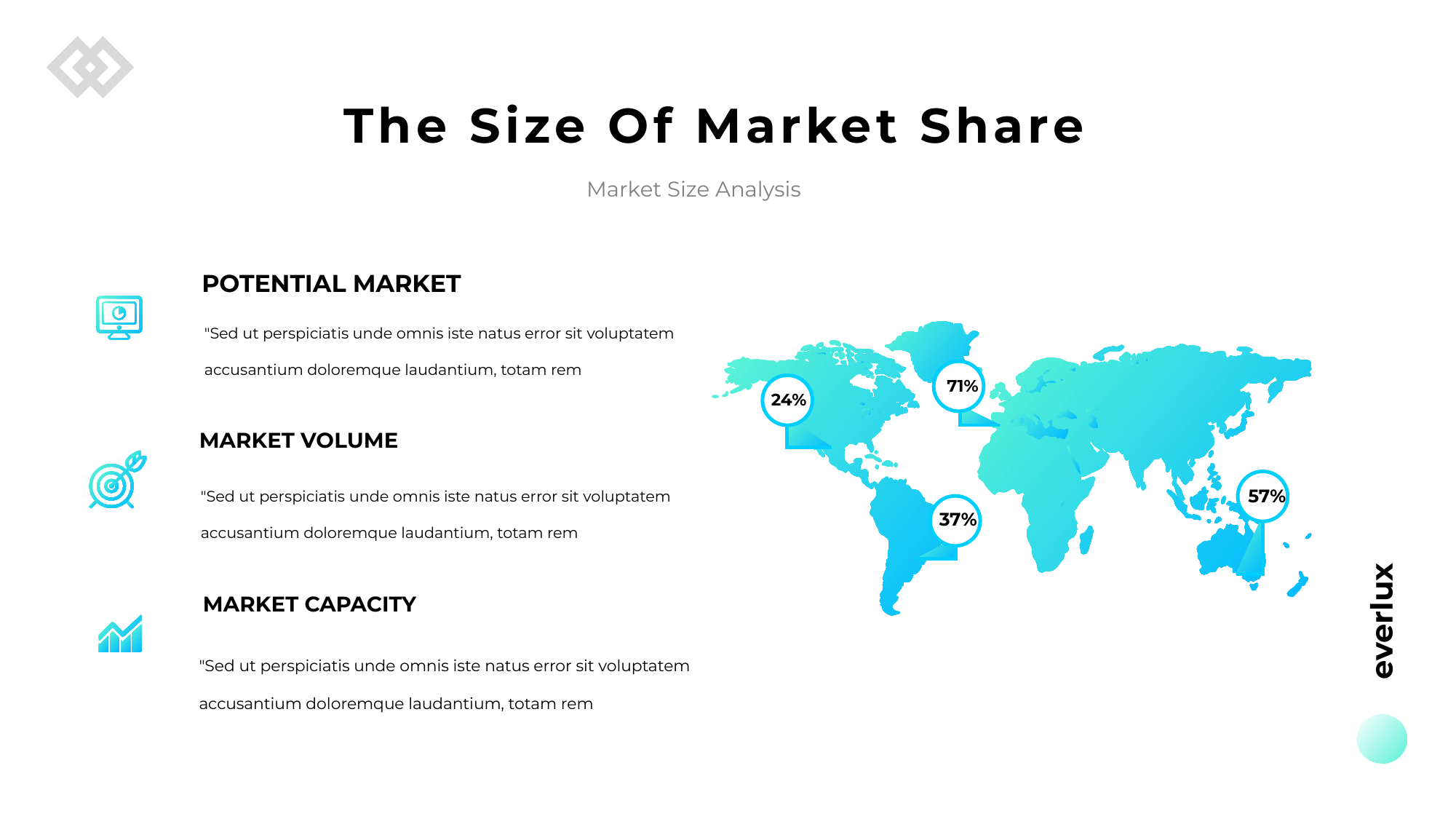

The Size Of Market Share
Market Size Analysis
POTENTIAL MARKET

"Sed ut perspiciatis unde omnis iste natus error sit voluptatem accusantium doloremque laudantium, totam rem

71%

24%

57%

37%

MARKET VOLUME

"Sed ut perspiciatis unde omnis iste natus error sit voluptatem accusantium doloremque laudantium, totam rem
everlux
MARKET CAPACITY

"Sed ut perspiciatis unde omnis iste natus error sit voluptatem accusantium doloremque laudantium, totam rem